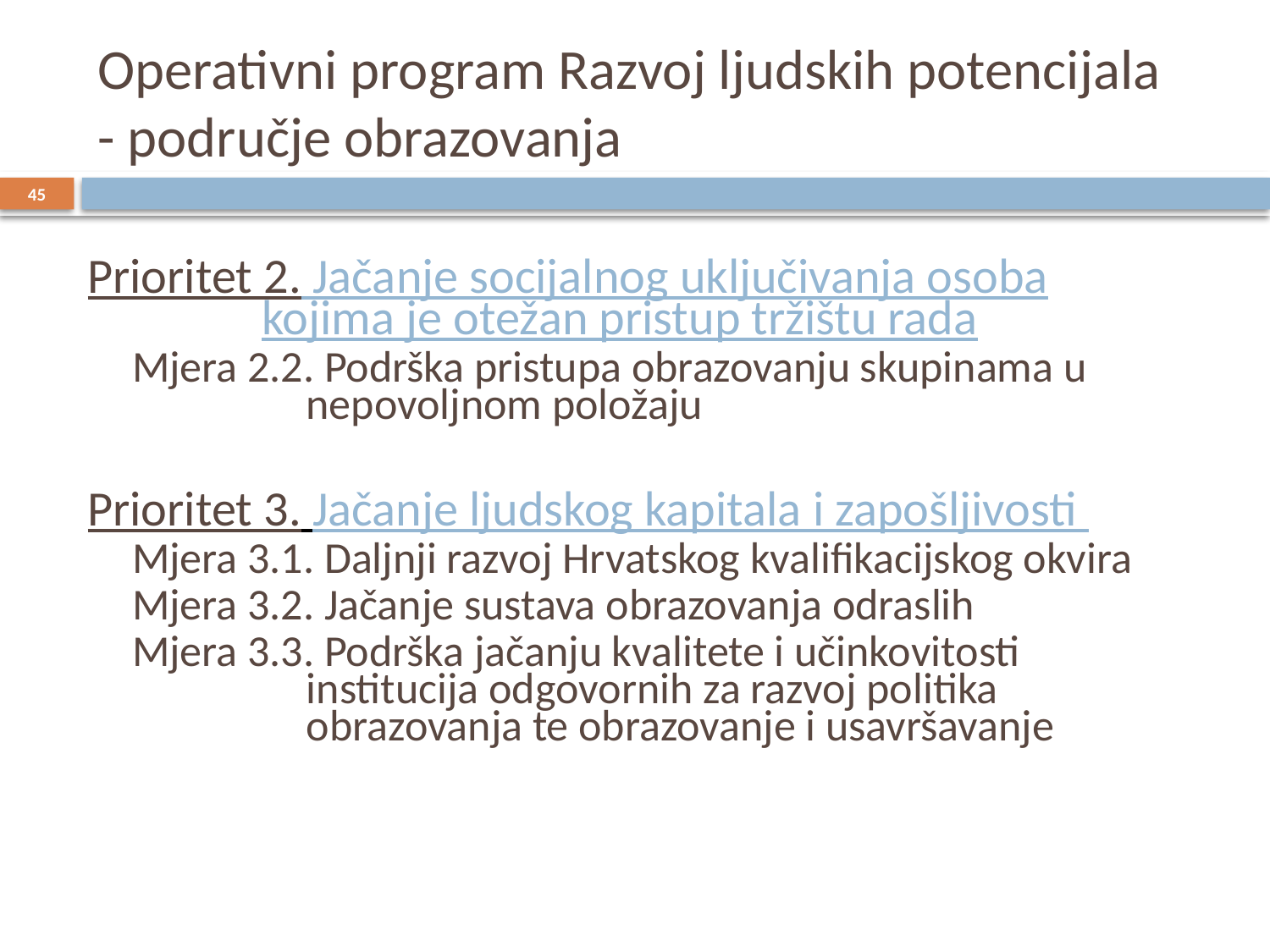

# Operativni program Razvoj ljudskih potencijala - područje obrazovanja
45

Prioritet 2. Jačanje socijalnog uključivanja osoba kojima je otežan pristup tržištu rada
Mjera 2.2. Podrška pristupa obrazovanju skupinama u nepovoljnom položaju

Prioritet 3. Jačanje ljudskog kapitala i zapošljivosti
Mjera 3.1. Daljnji razvoj Hrvatskog kvalifikacijskog okvira
Mjera 3.2. Jačanje sustava obrazovanja odraslih
Mjera 3.3. Podrška jačanju kvalitete i učinkovitosti institucija odgovornih za razvoj politika obrazovanja te obrazovanje i usavršavanje